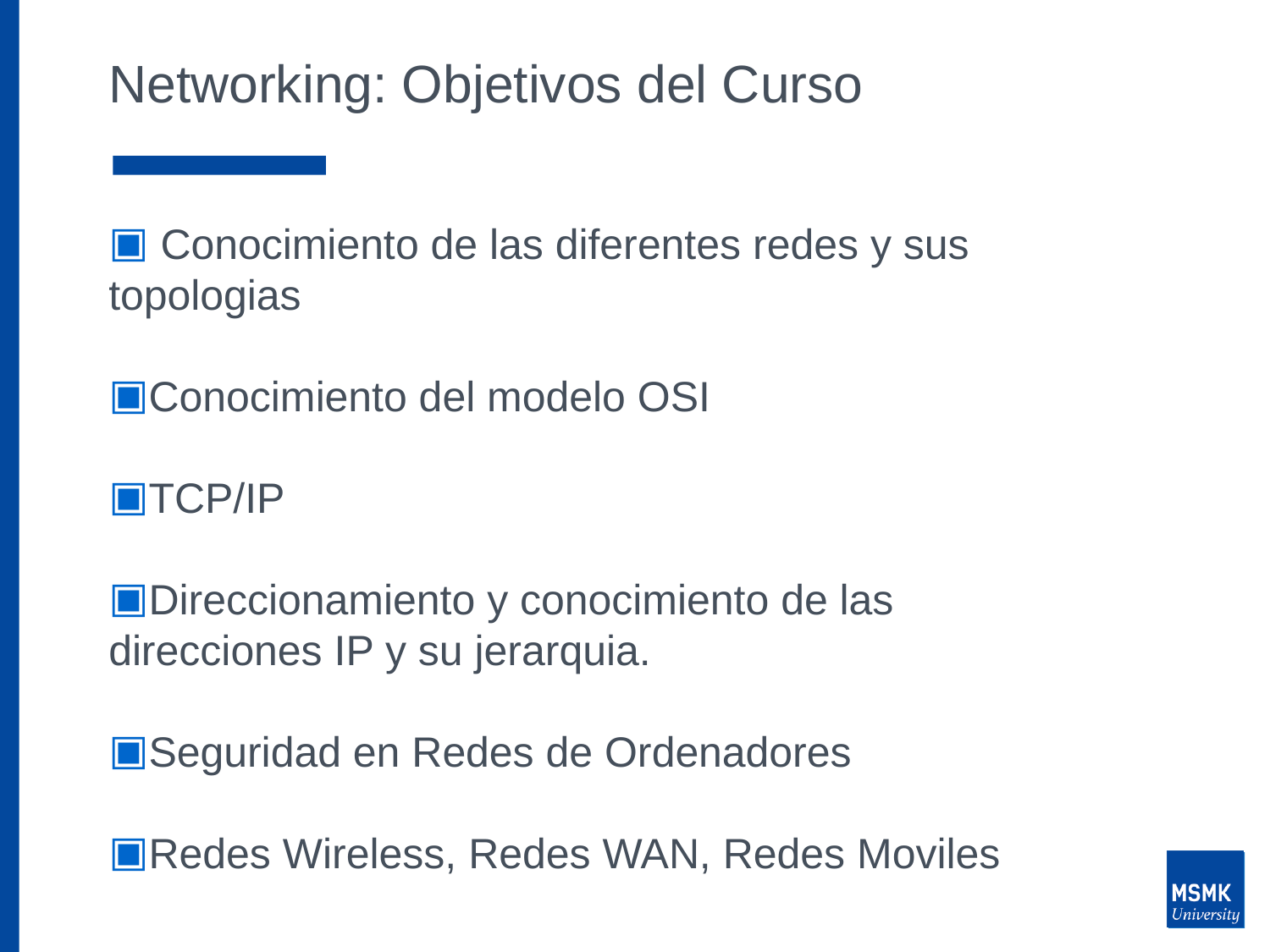

# Networking: Objetivos del Curso
 Conocimiento de las diferentes redes y sus topologias

Conocimiento del modelo OSI

TCP/IP

Direccionamiento y conocimiento de las direcciones IP y su jerarquia.

Seguridad en Redes de Ordenadores

Redes Wireless, Redes WAN, Redes Moviles